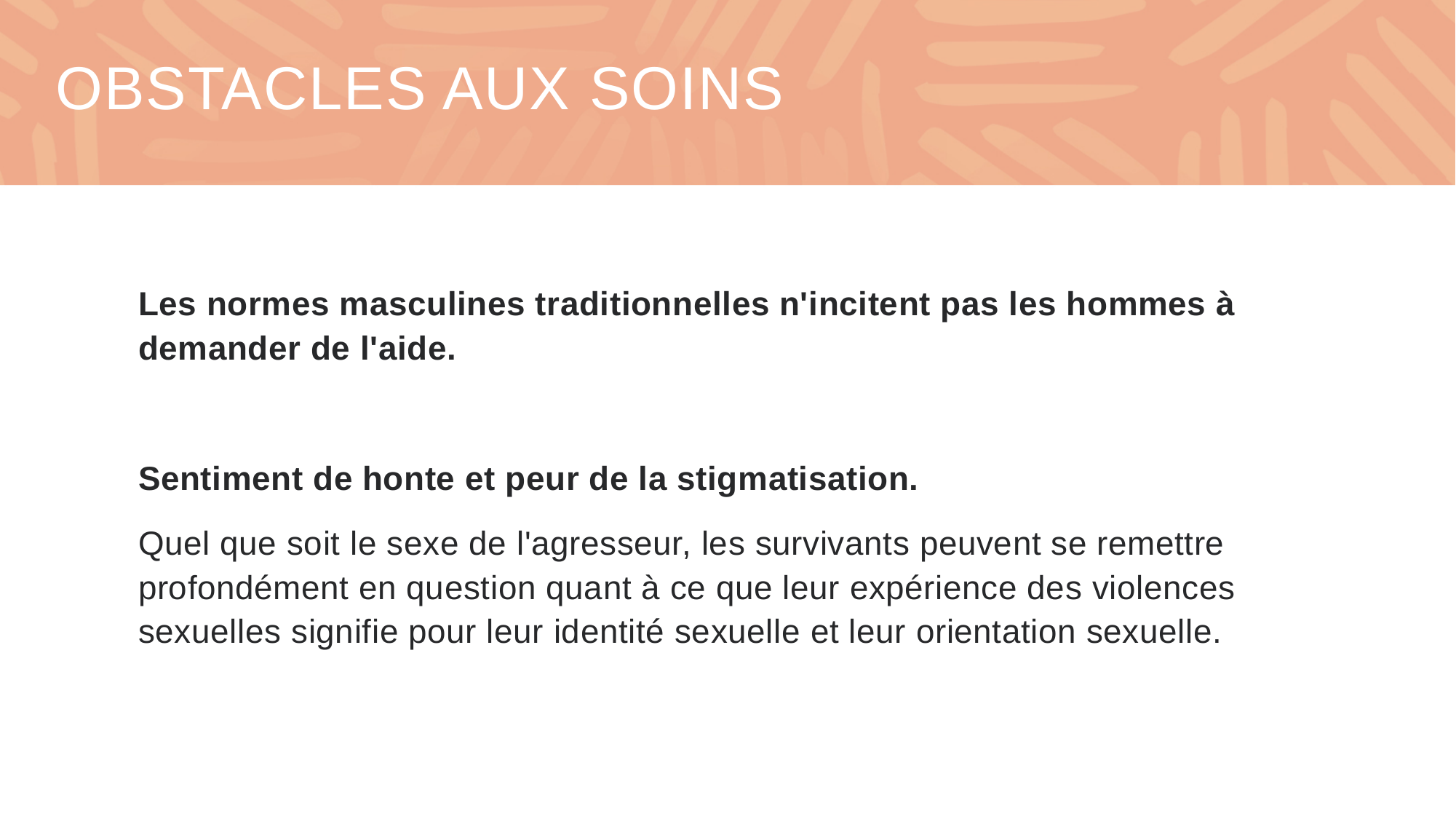

# Obstacles aux soins
Les normes masculines traditionnelles n'incitent pas les hommes à demander de l'aide.

Sentiment de honte et peur de la stigmatisation.
Quel que soit le sexe de l'agresseur, les survivants peuvent se remettre profondément en question quant à ce que leur expérience des violences sexuelles signifie pour leur identité sexuelle et leur orientation sexuelle.